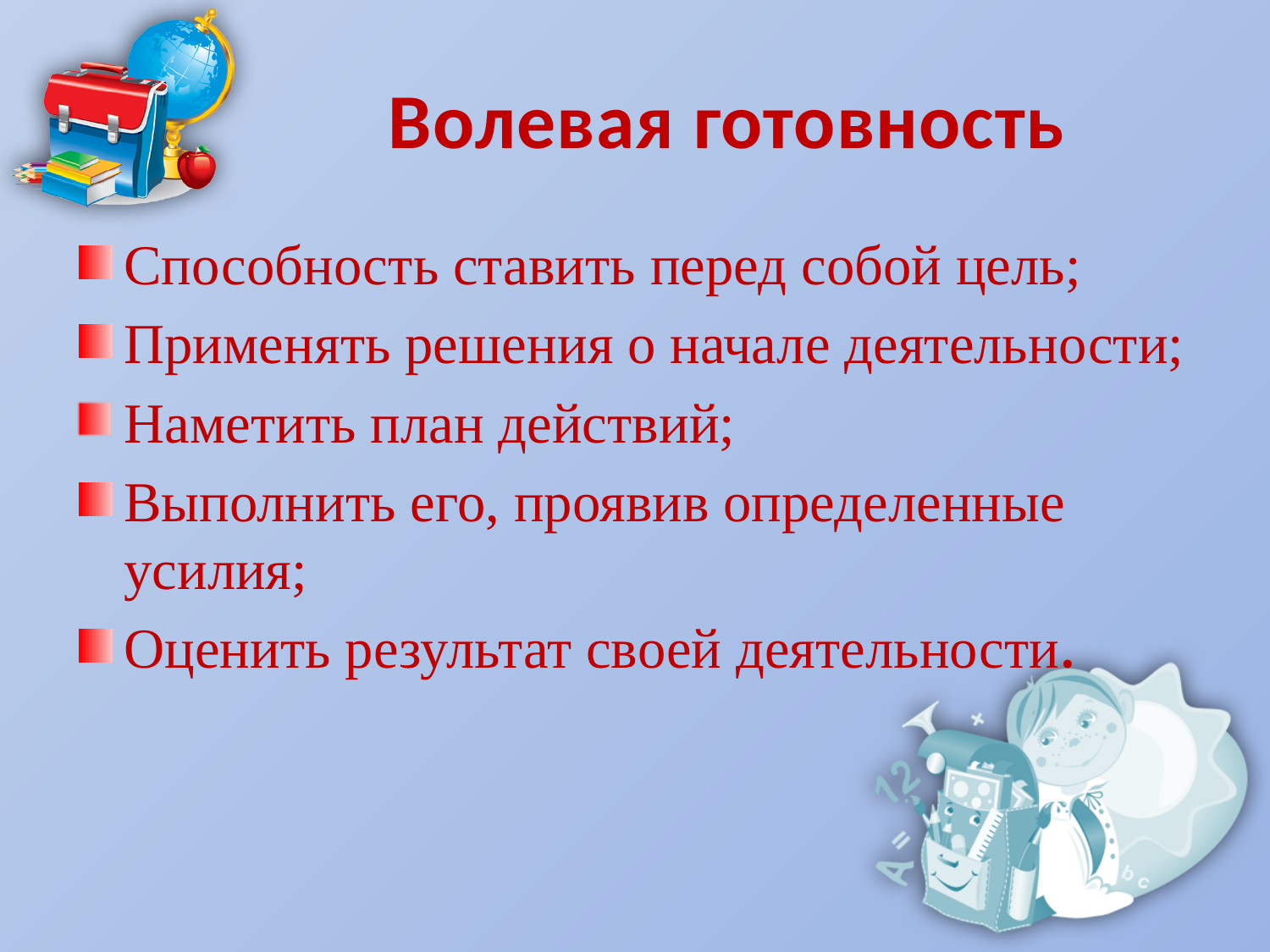

# Волевая готовность
Способность ставить перед собой цель;
Применять решения о начале деятельности;
Наметить план действий;
Выполнить его, проявив определенные усилия;
Оценить результат своей деятельности.